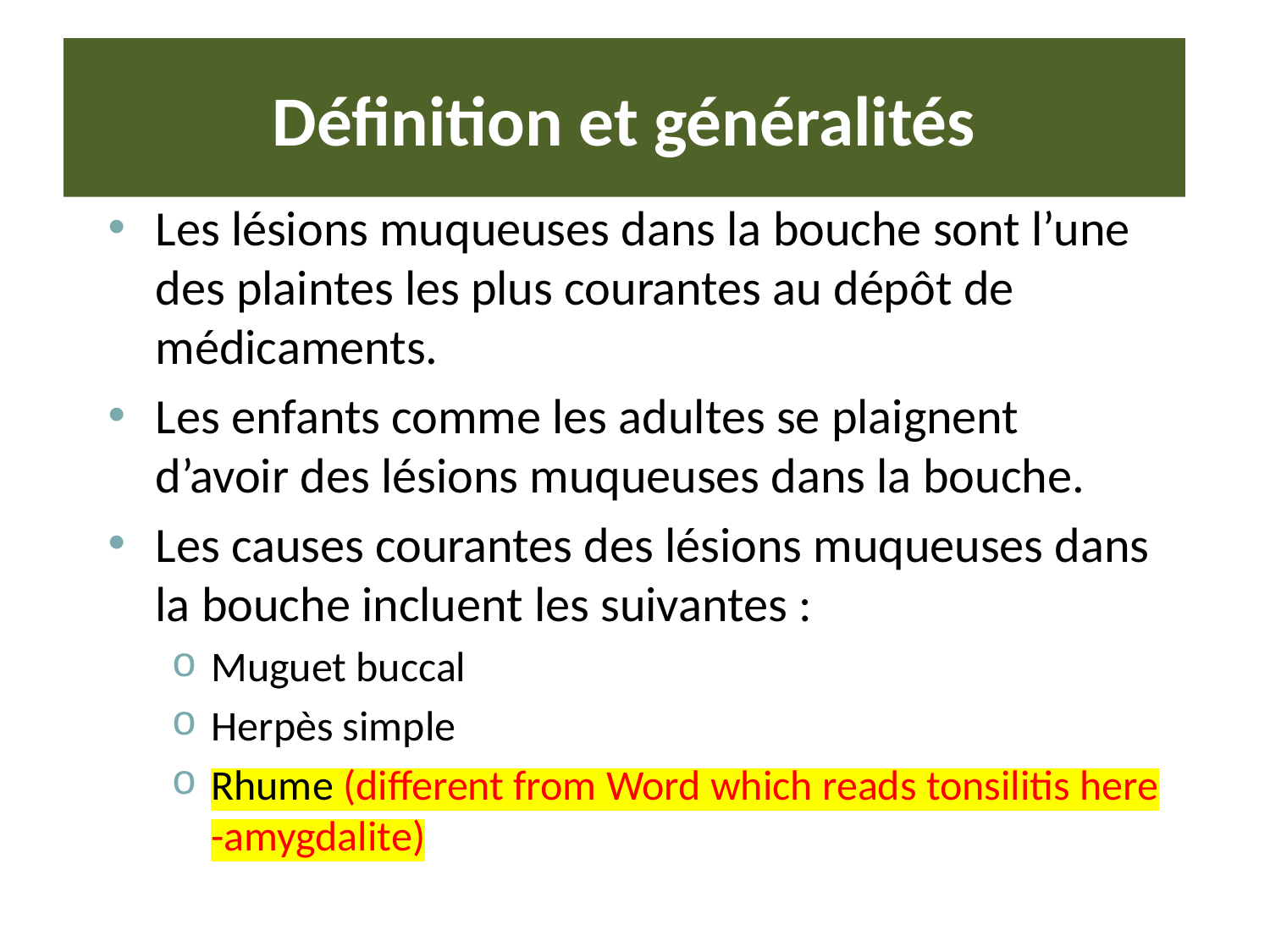

# Définition et généralités
Les lésions muqueuses dans la bouche sont l’une des plaintes les plus courantes au dépôt de médicaments.
Les enfants comme les adultes se plaignent d’avoir des lésions muqueuses dans la bouche.
Les causes courantes des lésions muqueuses dans la bouche incluent les suivantes :
Muguet buccal
Herpès simple
Rhume (different from Word which reads tonsilitis here -amygdalite)